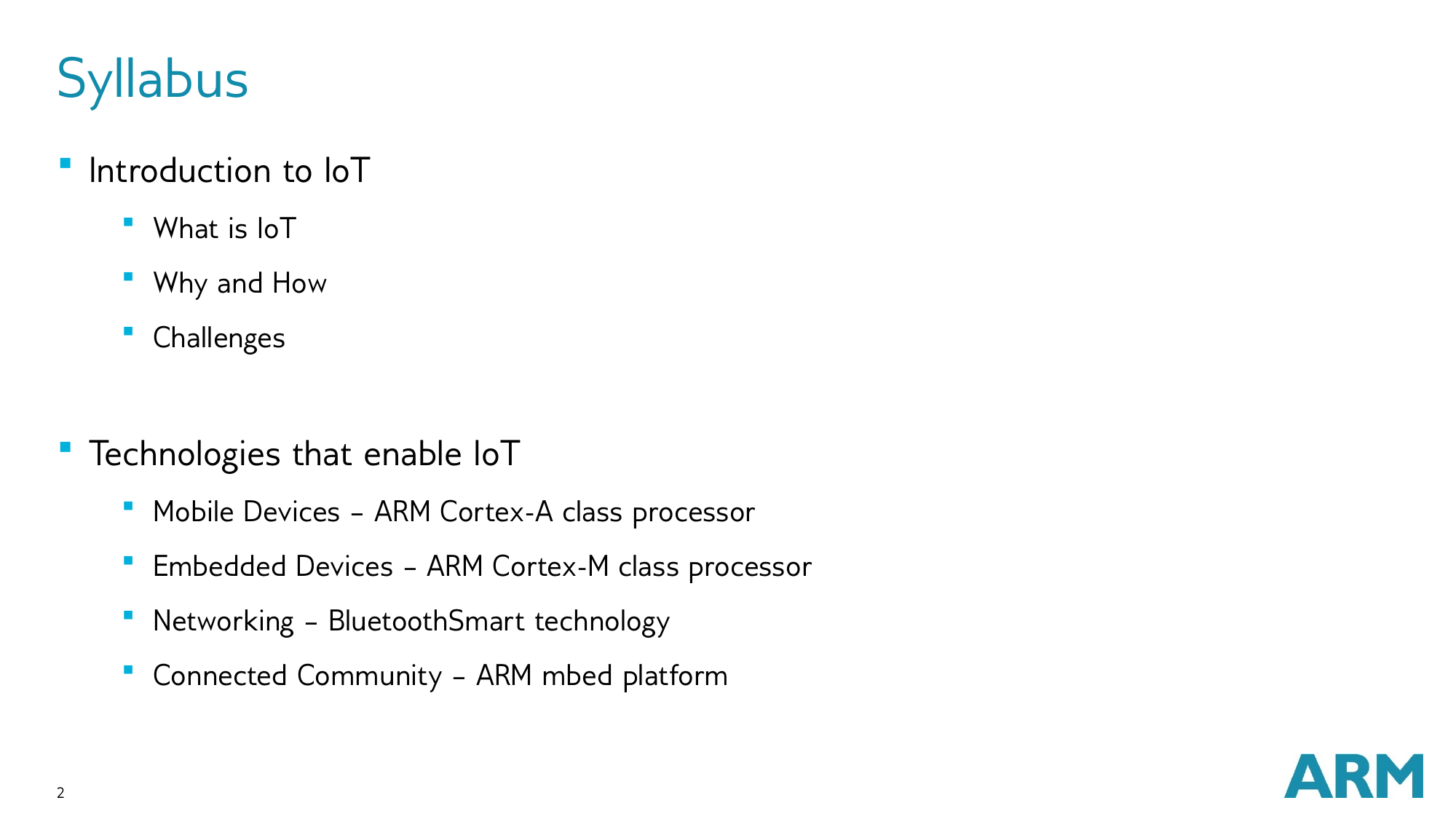

# Syllabus
Introduction to IoT
What is IoT
Why and How
Challenges

Technologies that enable IoT
Mobile Devices – ARM Cortex-A class processor
Embedded Devices – ARM Cortex-M class processor
Networking – BluetoothSmart technology
Connected Community – ARM mbed platform